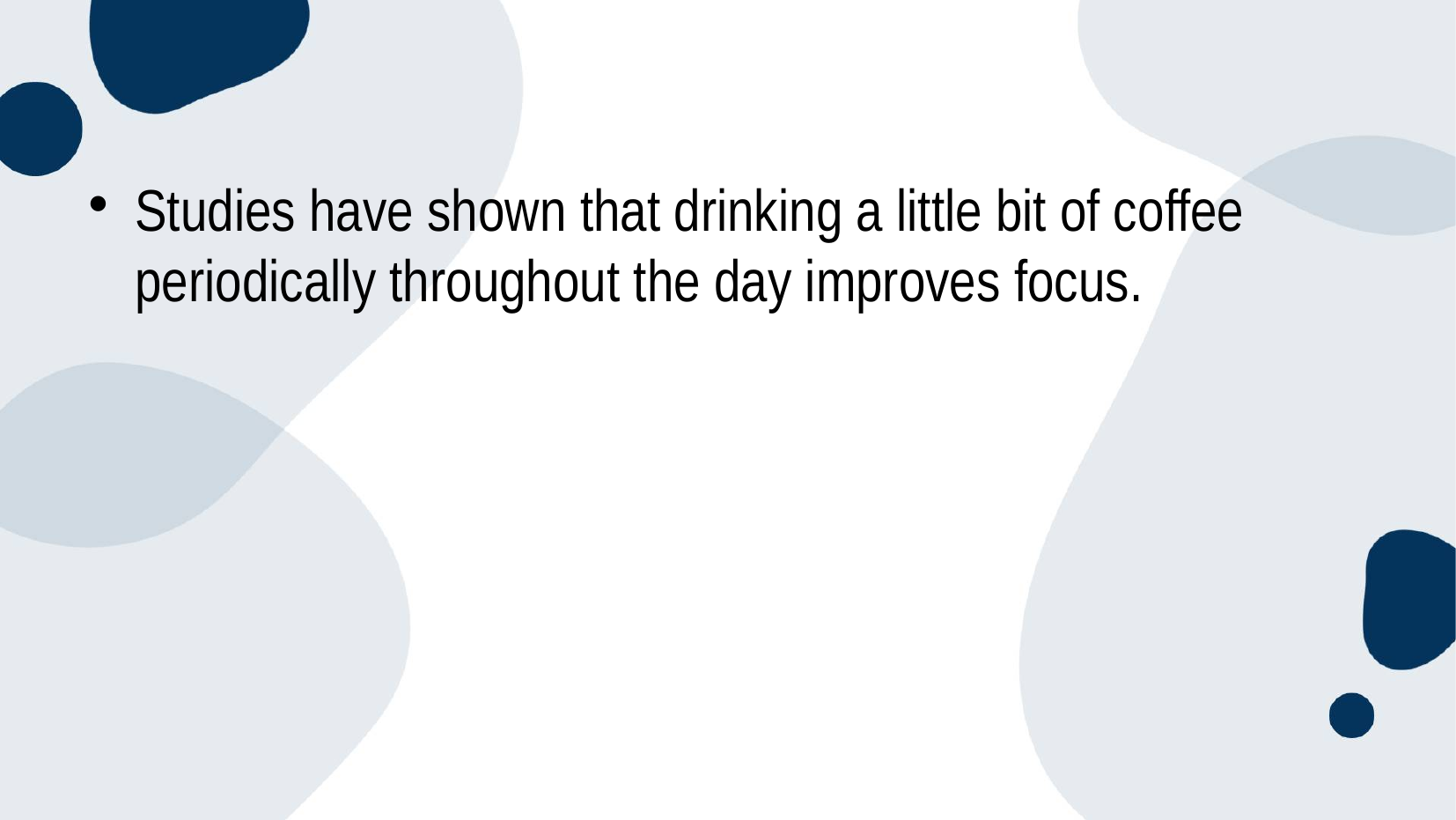

Studies have shown that drinking a little bit of coffee periodically throughout the day improves focus.